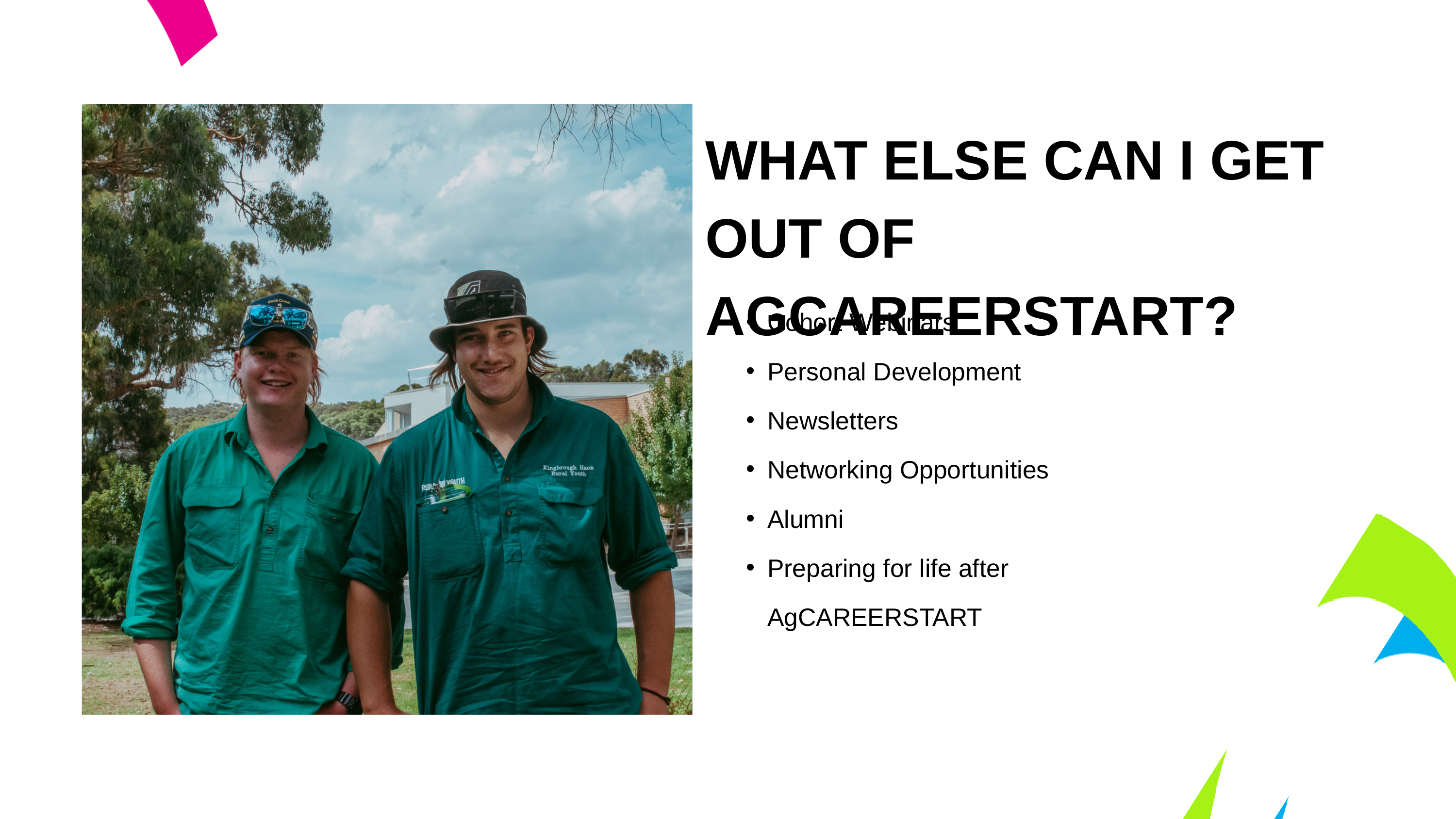

WHAT ELSE CAN I GET OUT OF AGCAREERSTART?
Cohort Webinars
Personal Development
Newsletters
Networking Opportunities
Alumni
Preparing for life after AgCAREERSTART